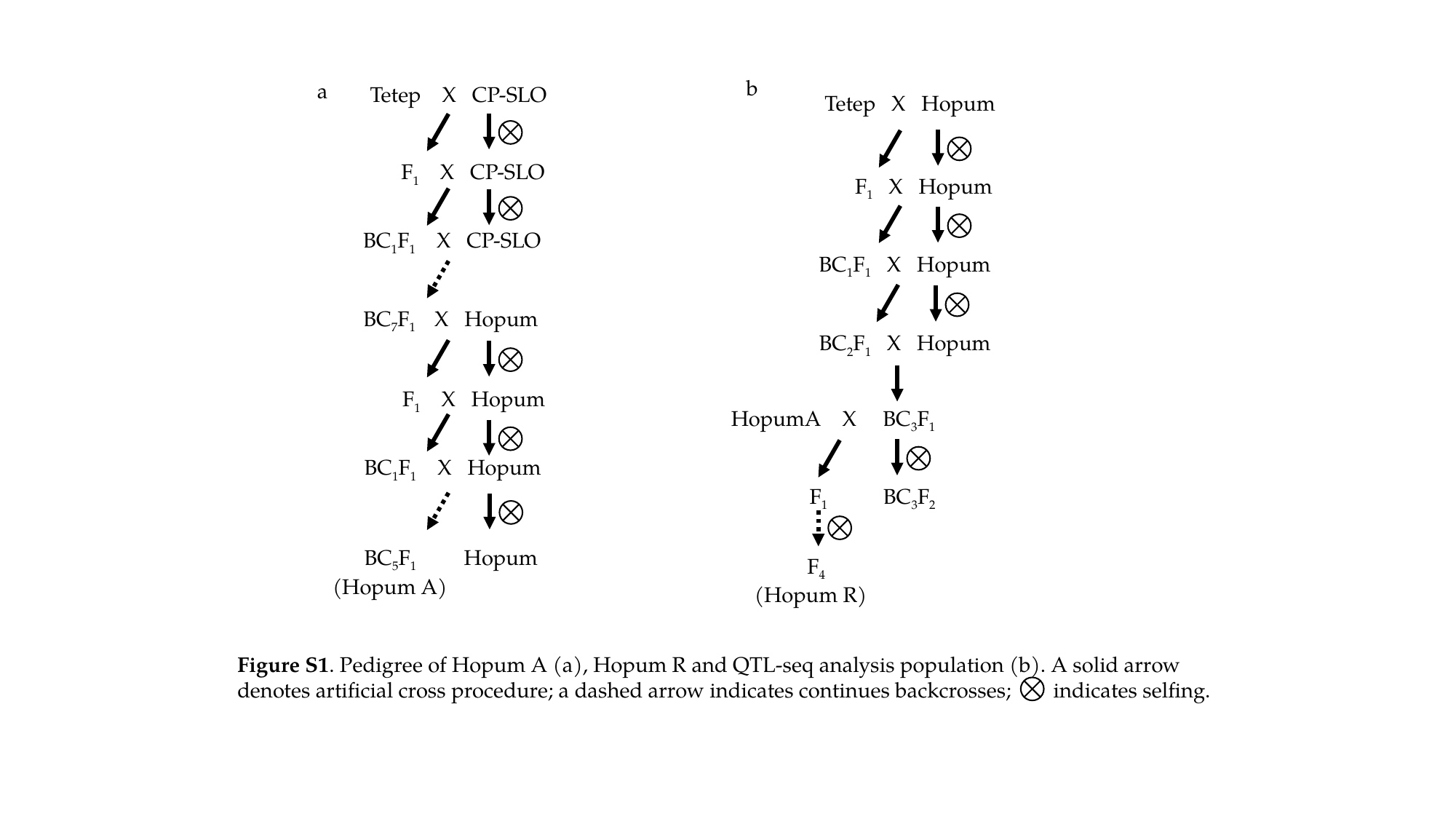

b
a
Tetep    X   CP-SLO
Tetep   X   Hopum

F1    X   CP-SLO
F1   X   Hopum

BC1F1    X   CP-SLO
BC1F1   X   Hopum

BC7F1    X   Hopum
BC2F1   X   Hopum

F1    X   Hopum
HopumA    X     BC3F1

BC1F1    X   Hopum
F1
BC3F2

      BC5F1         Hopum
(Hopum A)
          F4
(Hopum R)
Figure S1. Pedigree of Hopum A (a), Hopum R and QTL-seq analysis population (b). A solid arrow denotes artificial cross procedure; a dashed arrow indicates continues backcrosses;        indicates selfing.